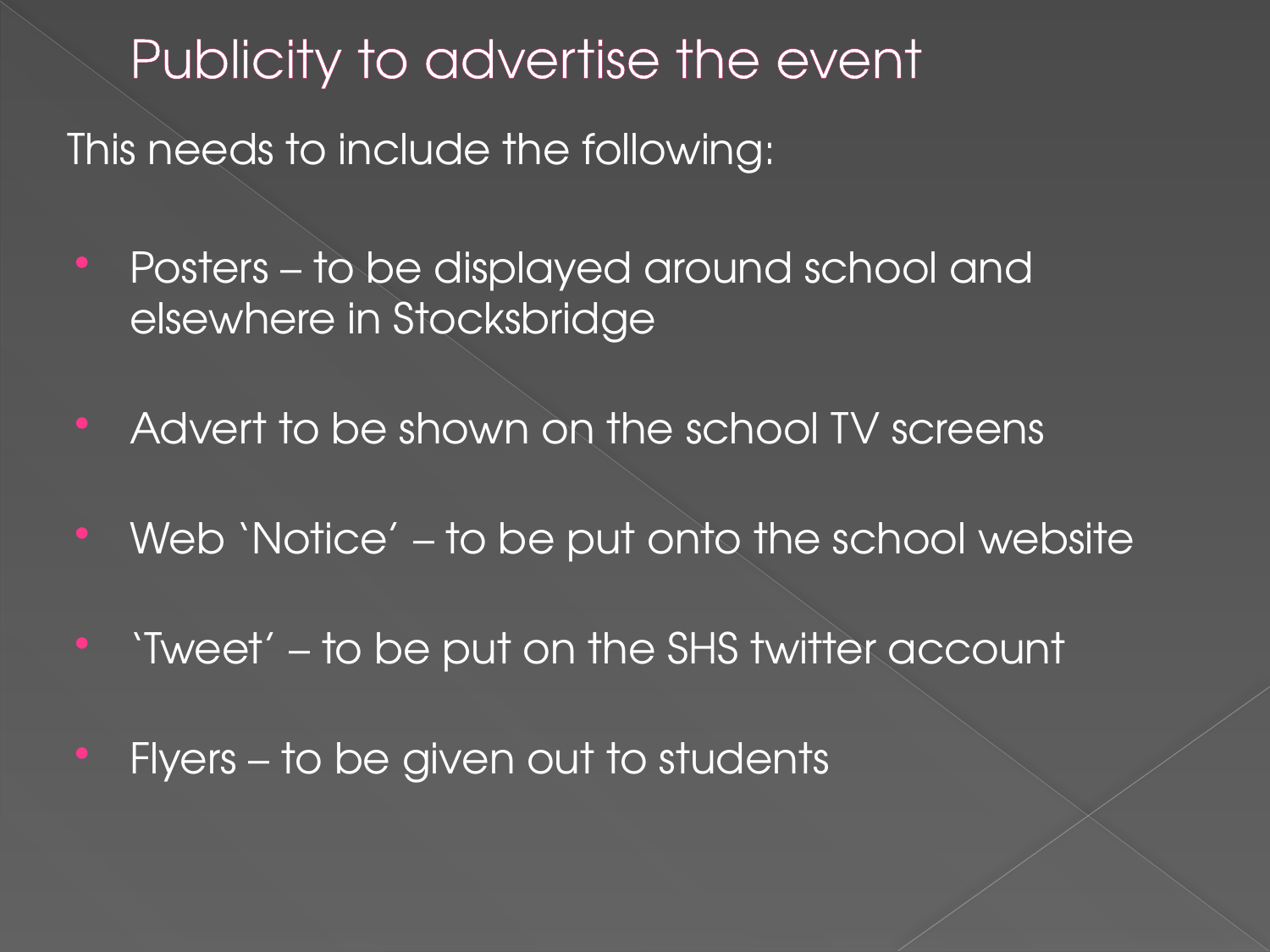

# Publicity to advertise the event
This needs to include the following:

Posters – to be displayed around school and elsewhere in Stocksbridge
Advert to be shown on the school TV screens
Web ‘Notice’ – to be put onto the school website
‘Tweet’ – to be put on the SHS twitter account
Flyers – to be given out to students